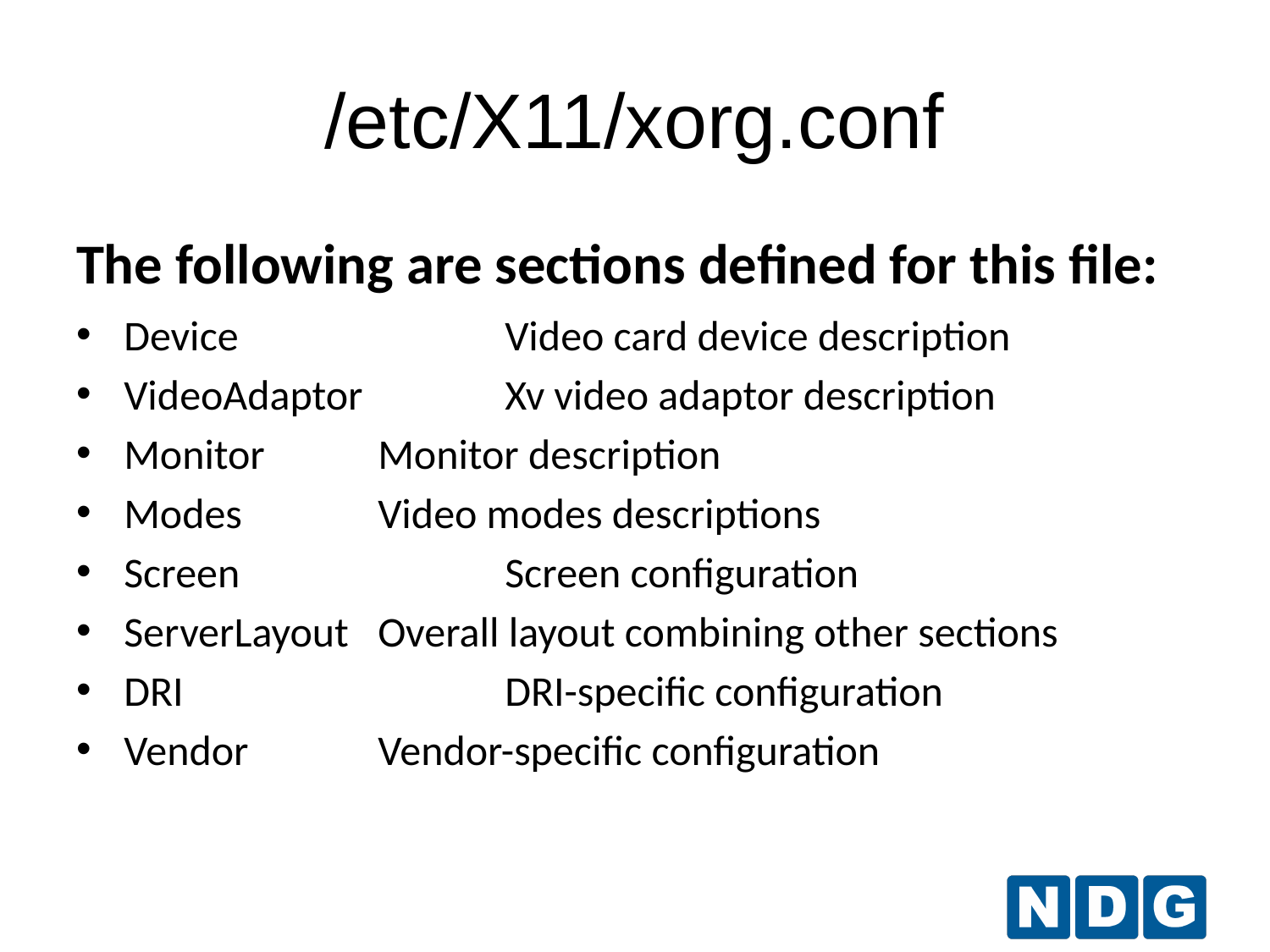

# /etc/X11/xorg.conf
The following are sections defined for this file:
Device         		Video card device description
VideoAdaptor   	Xv video adaptor description
Monitor        	Monitor description
Modes          	Video modes descriptions
Screen         		Screen configuration
ServerLayout   	Overall layout combining other sections
DRI            		DRI-specific configuration
Vendor         	Vendor-specific configuration